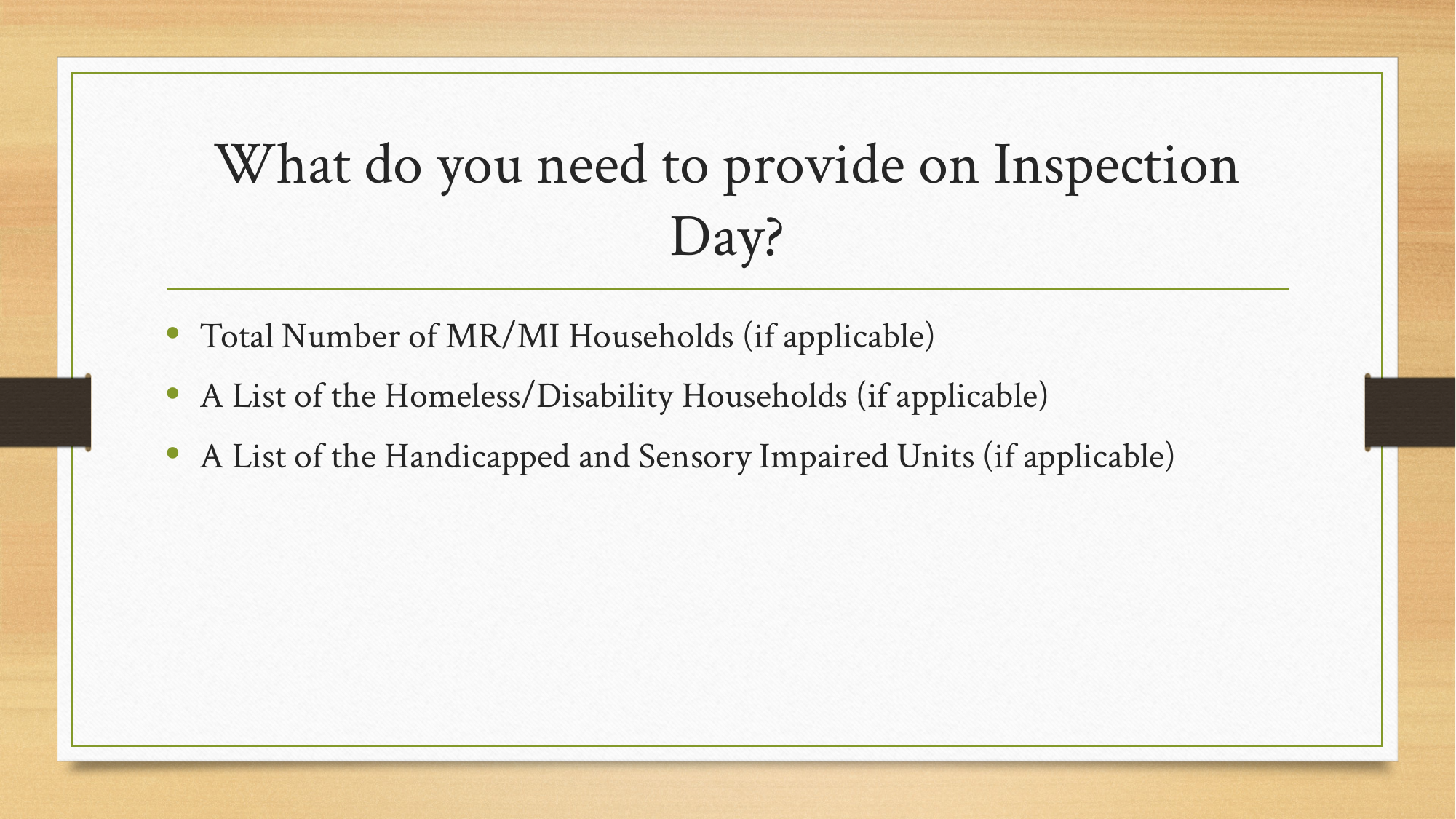

# What do you need to provide on Inspection Day?
Total Number of MR/MI Households (if applicable)
A List of the Homeless/Disability Households (if applicable)
A List of the Handicapped and Sensory Impaired Units (if applicable)